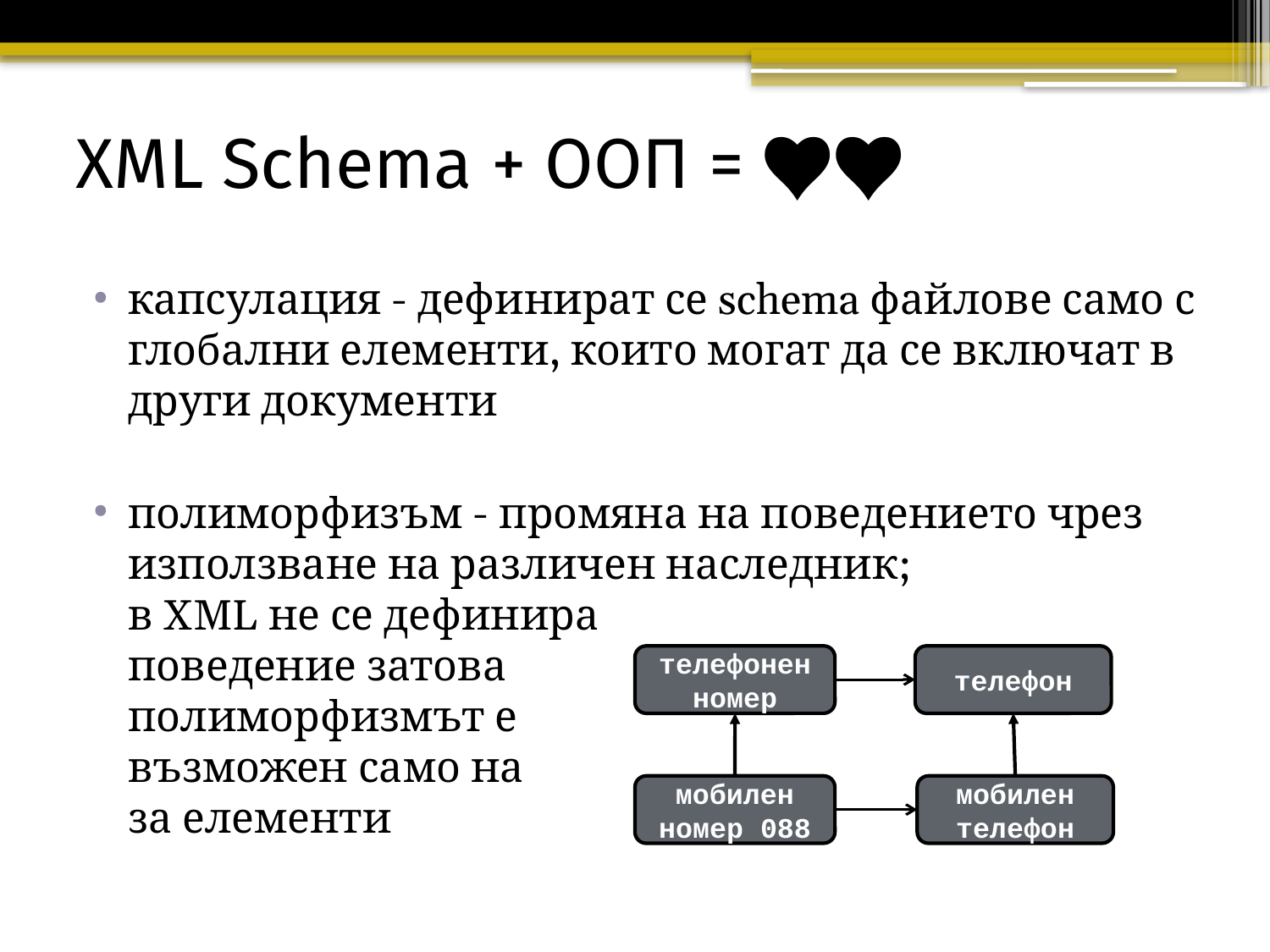

# XML Schema + ООП = ♥♥
капсулация - дефинират се schema файлове само с глобални елементи, които могат да се включат в други документи

полиморфизъм - промяна на поведението чрез използване на различен наследник;
в XML не се дефинира
поведение затова
полиморфизмът е
възможен само на
за елементи
телефонен номер
телефон
мобилен номер 088
мобилен телефон